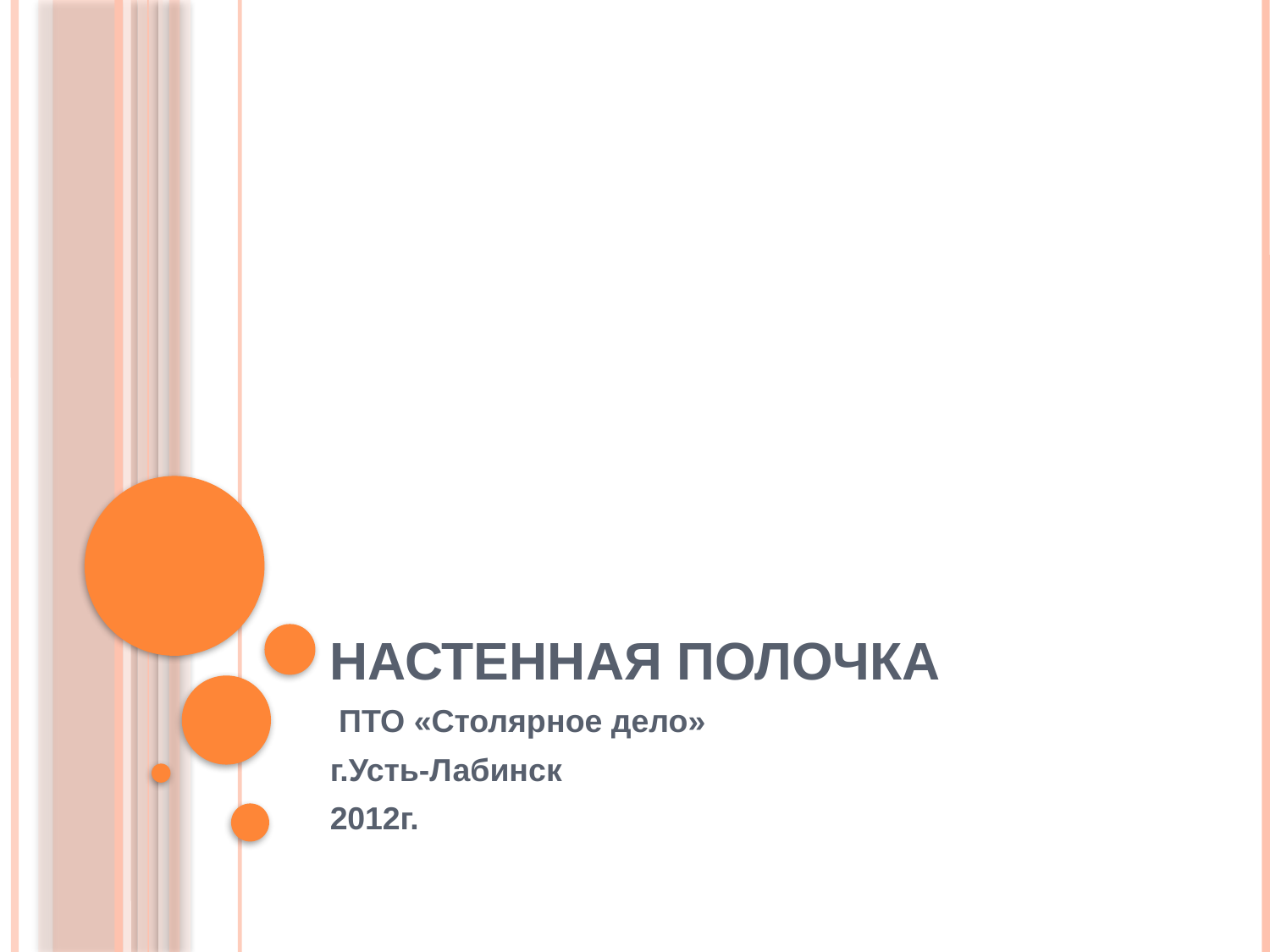

# Настенная полочка
 ПТО «Столярное дело»
г.Усть-Лабинск
2012г.